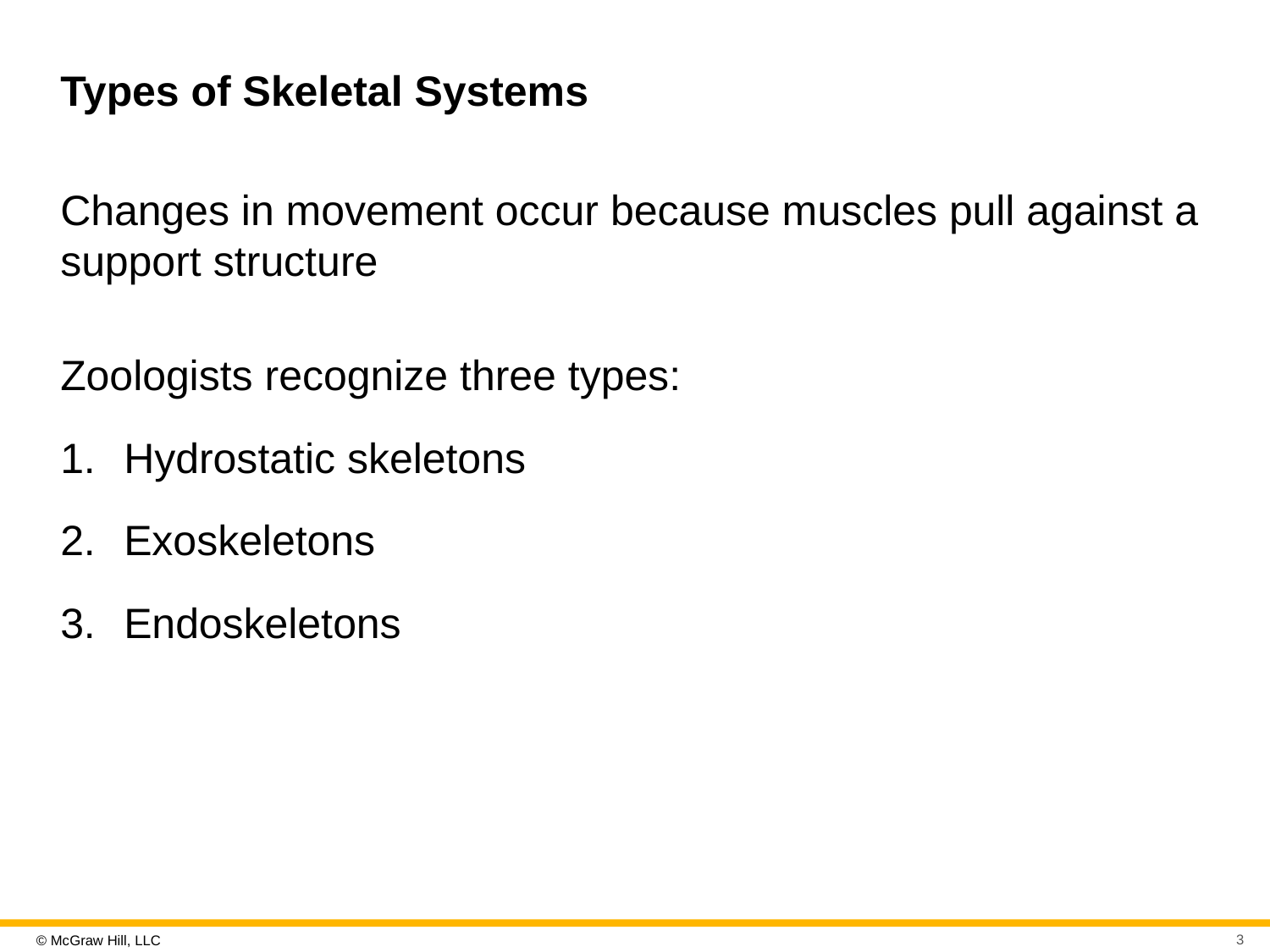

# Types of Skeletal Systems
Changes in movement occur because muscles pull against a support structure
Zoologists recognize three types:
Hydrostatic skeletons
Exoskeletons
Endoskeletons
3